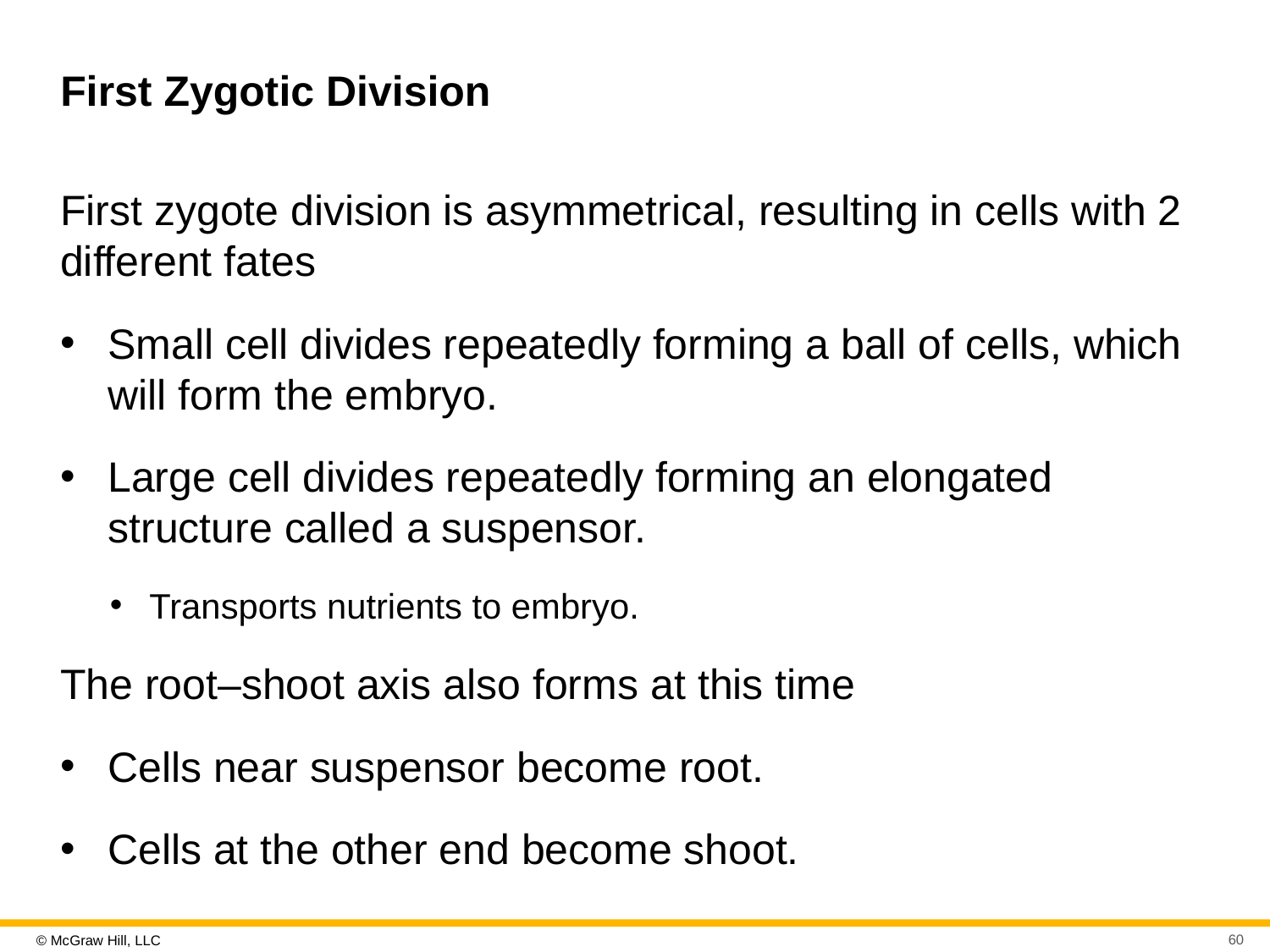

# First Zygotic Division
First zygote division is asymmetrical, resulting in cells with 2 different fates
Small cell divides repeatedly forming a ball of cells, which will form the embryo.
Large cell divides repeatedly forming an elongated structure called a suspensor.
Transports nutrients to embryo.
The root–shoot axis also forms at this time
Cells near suspensor become root.
Cells at the other end become shoot.
60